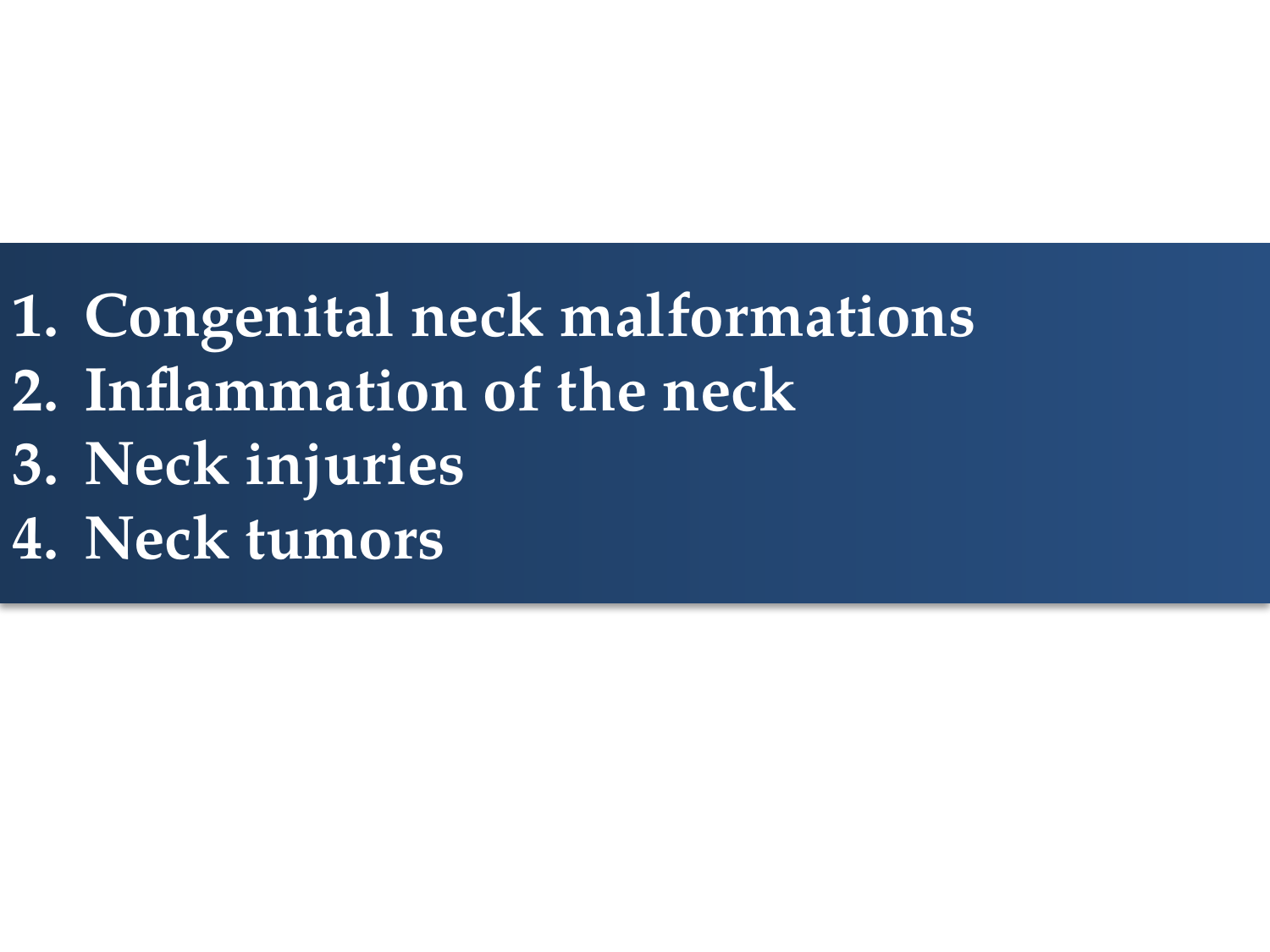

Congenital neck malformations
Inflammation of the neck
Neck injuries
Neck tumors